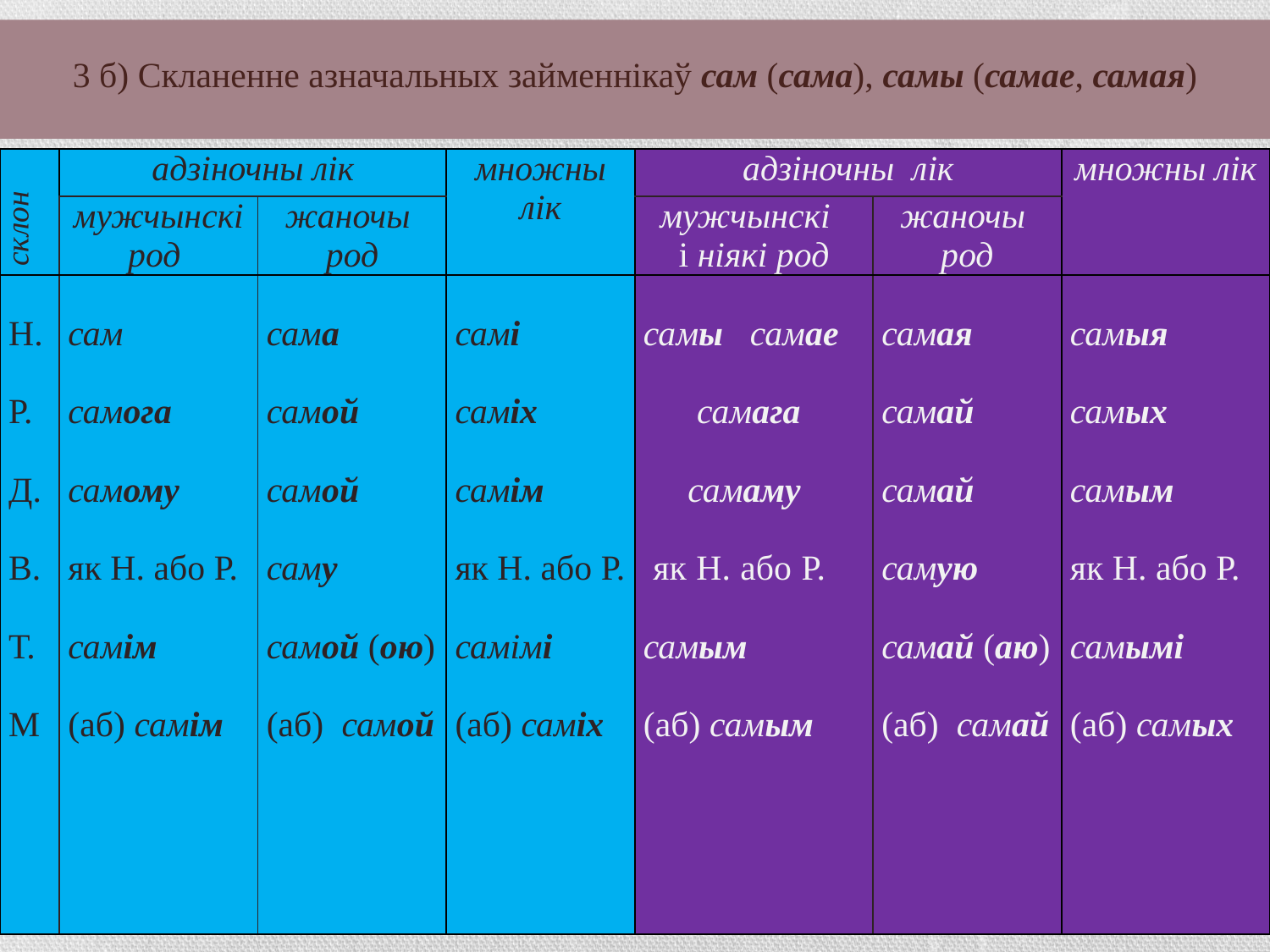

# 3 б) Скланенне азначальных займеннікаў сам (сама), самы (самае, самая)
| склон | адзіночны лік |  | множны лік | адзіночны лік |  | множны лік |
| --- | --- | --- | --- | --- | --- | --- |
|  | мужчынскі род | жаночы род |  | мужчынскі і ніякі род | жаночы род |  |
| Н. Р. Д. В. Т. М | сам самога самому як Н. або Р. самім (аб) самім | сама самой самой саму самой (ою) (аб) самой | самі саміх самім як Н. або Р. самімі (аб) саміх | самы самае самага самаму як Н. або Р. самым (аб) самым | самая самай самай самую самай (аю) (аб) самай | самыя самых самым як Н. або Р. самымі (аб) самых |